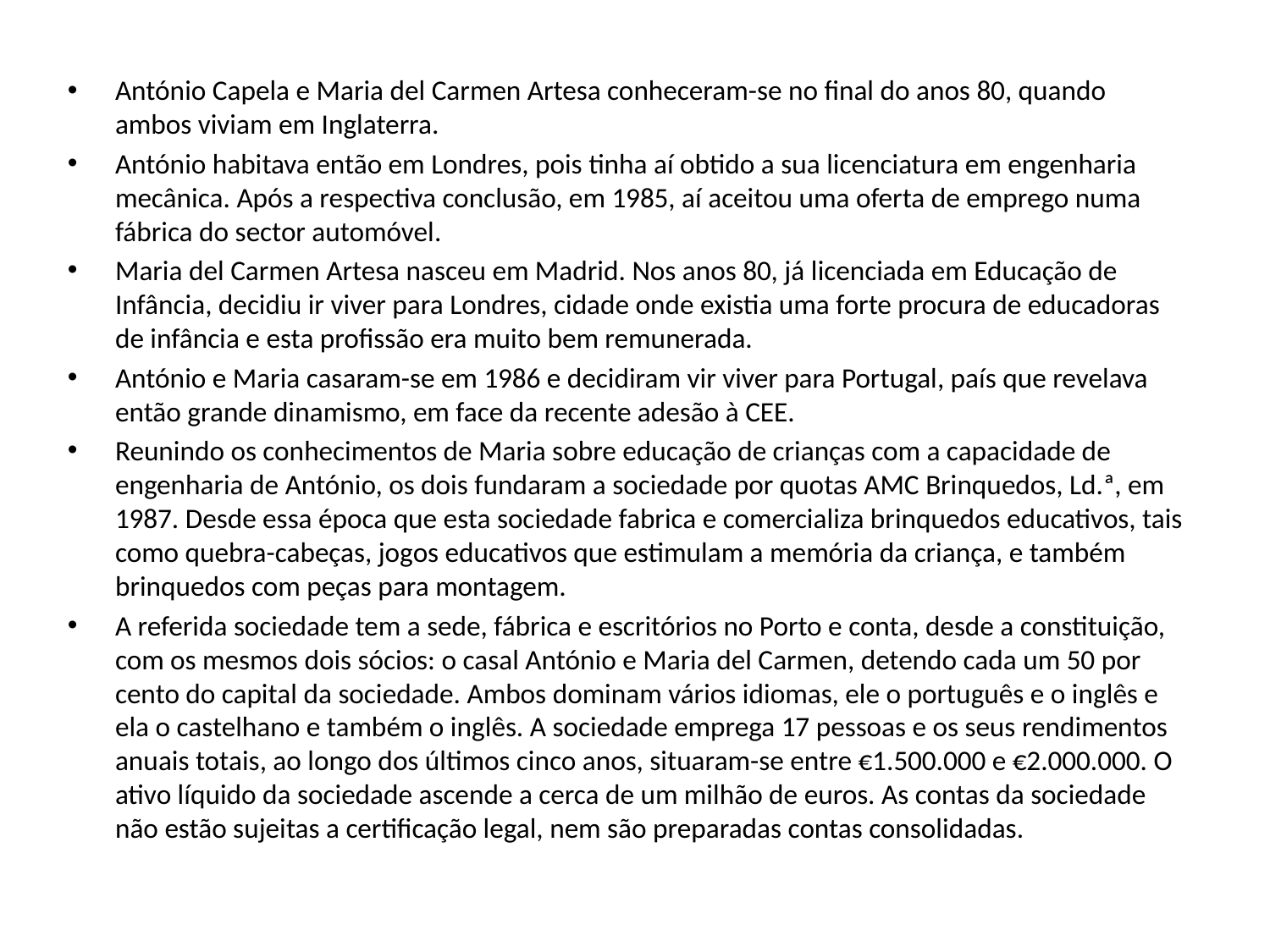

António Capela e Maria del Carmen Artesa conheceram-se no final do anos 80, quando ambos viviam em Inglaterra.
António habitava então em Londres, pois tinha aí obtido a sua licenciatura em engenharia mecânica. Após a respectiva conclusão, em 1985, aí aceitou uma oferta de emprego numa fábrica do sector automóvel.
Maria del Carmen Artesa nasceu em Madrid. Nos anos 80, já licenciada em Educação de Infância, decidiu ir viver para Londres, cidade onde existia uma forte procura de educadoras de infância e esta profissão era muito bem remunerada.
António e Maria casaram-se em 1986 e decidiram vir viver para Portugal, país que revelava então grande dinamismo, em face da recente adesão à CEE.
Reunindo os conhecimentos de Maria sobre educação de crianças com a capacidade de engenharia de António, os dois fundaram a sociedade por quotas AMC Brinquedos, Ld.ª, em 1987. Desde essa época que esta sociedade fabrica e comercializa brinquedos educativos, tais como quebra-cabeças, jogos educativos que estimulam a memória da criança, e também brinquedos com peças para montagem.
A referida sociedade tem a sede, fábrica e escritórios no Porto e conta, desde a constituição, com os mesmos dois sócios: o casal António e Maria del Carmen, detendo cada um 50 por cento do capital da sociedade. Ambos dominam vários idiomas, ele o português e o inglês e ela o castelhano e também o inglês. A sociedade emprega 17 pessoas e os seus rendimentos anuais totais, ao longo dos últimos cinco anos, situaram-se entre €1.500.000 e €2.000.000. O ativo líquido da sociedade ascende a cerca de um milhão de euros. As contas da sociedade não estão sujeitas a certificação legal, nem são preparadas contas consolidadas.